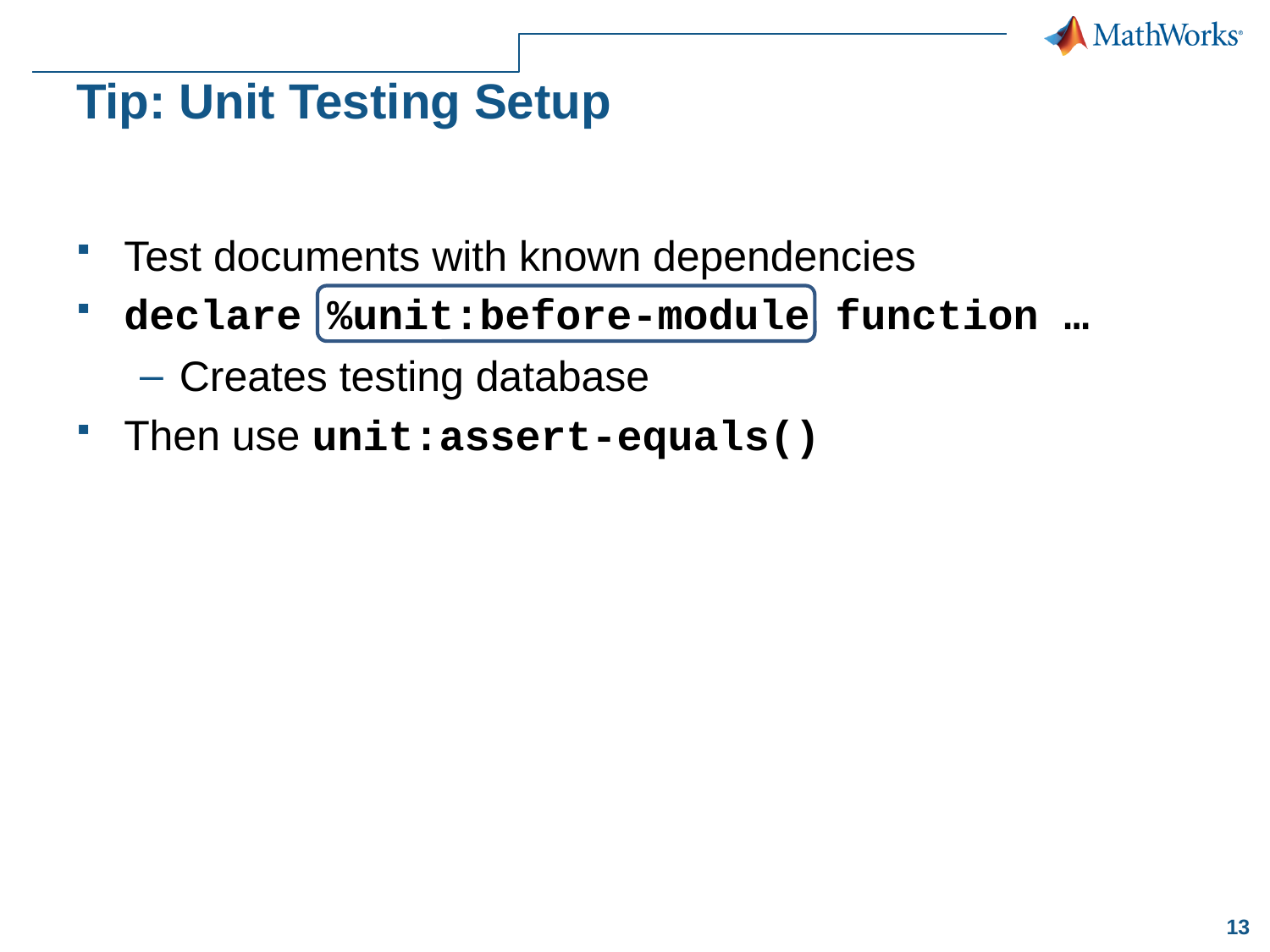

# Tip: Unit Testing Setup
Test documents with known dependencies
declare %unit:before-module function …
Creates testing database
Then use unit:assert-equals()